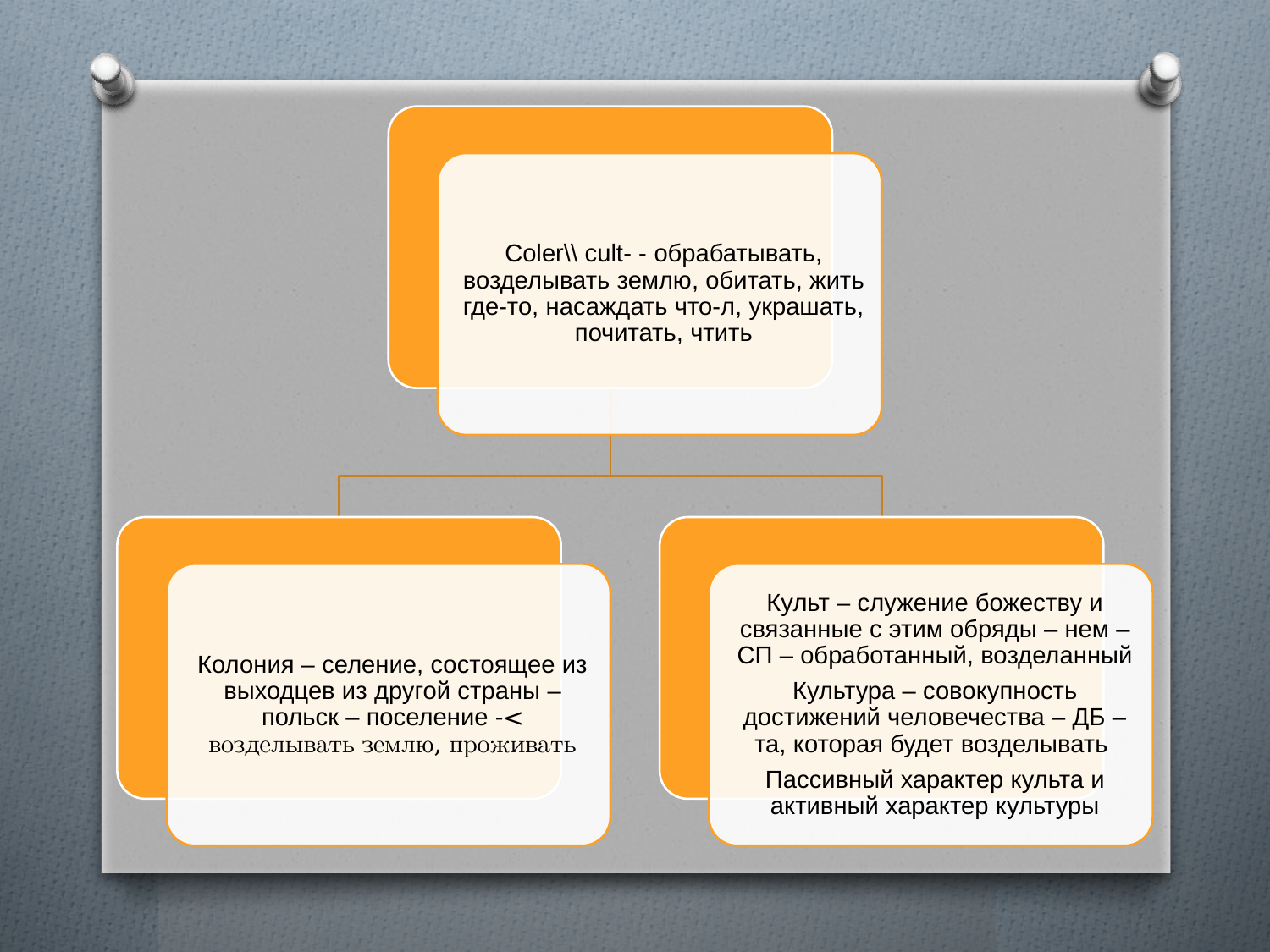

Coler\\ cult- - обрабатывать, возделывать землю, обитать, жить где-то, насаждать что-л, украшать, почитать, чтить
Колония – селение, состоящее из выходцев из другой страны – польск – поселение -< возделывать землю, проживать
Культ – служение божеству и связанные с этим обряды – нем – СП – обработанный, возделанный
Культура – совокупность достижений человечества – ДБ – та, которая будет возделывать
Пассивный характер культа и активный характер культуры